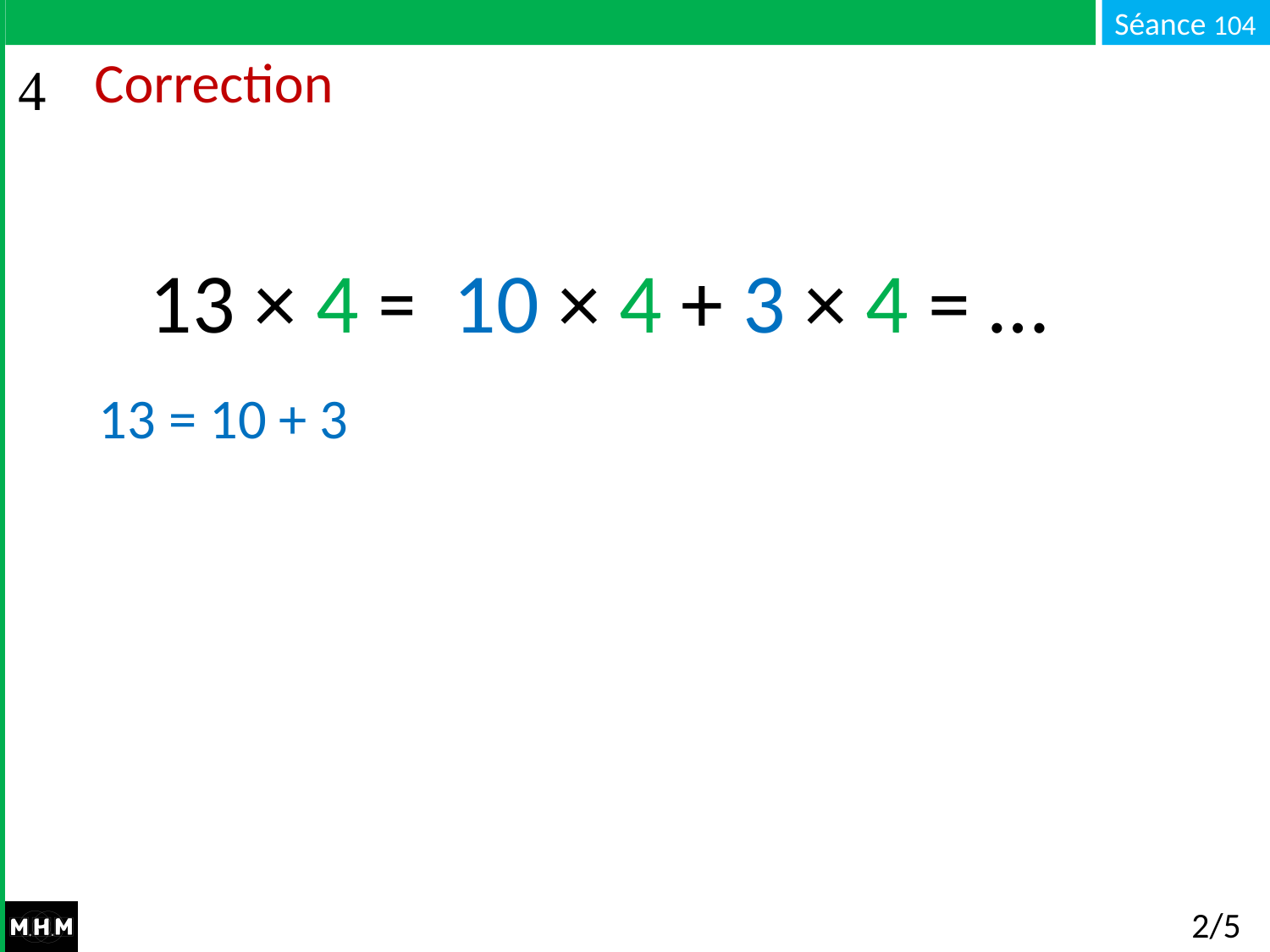

# Correction
10 × 4 + 3 × 4 = …
13 × 4 = …
13 = 10 + 3
2/5